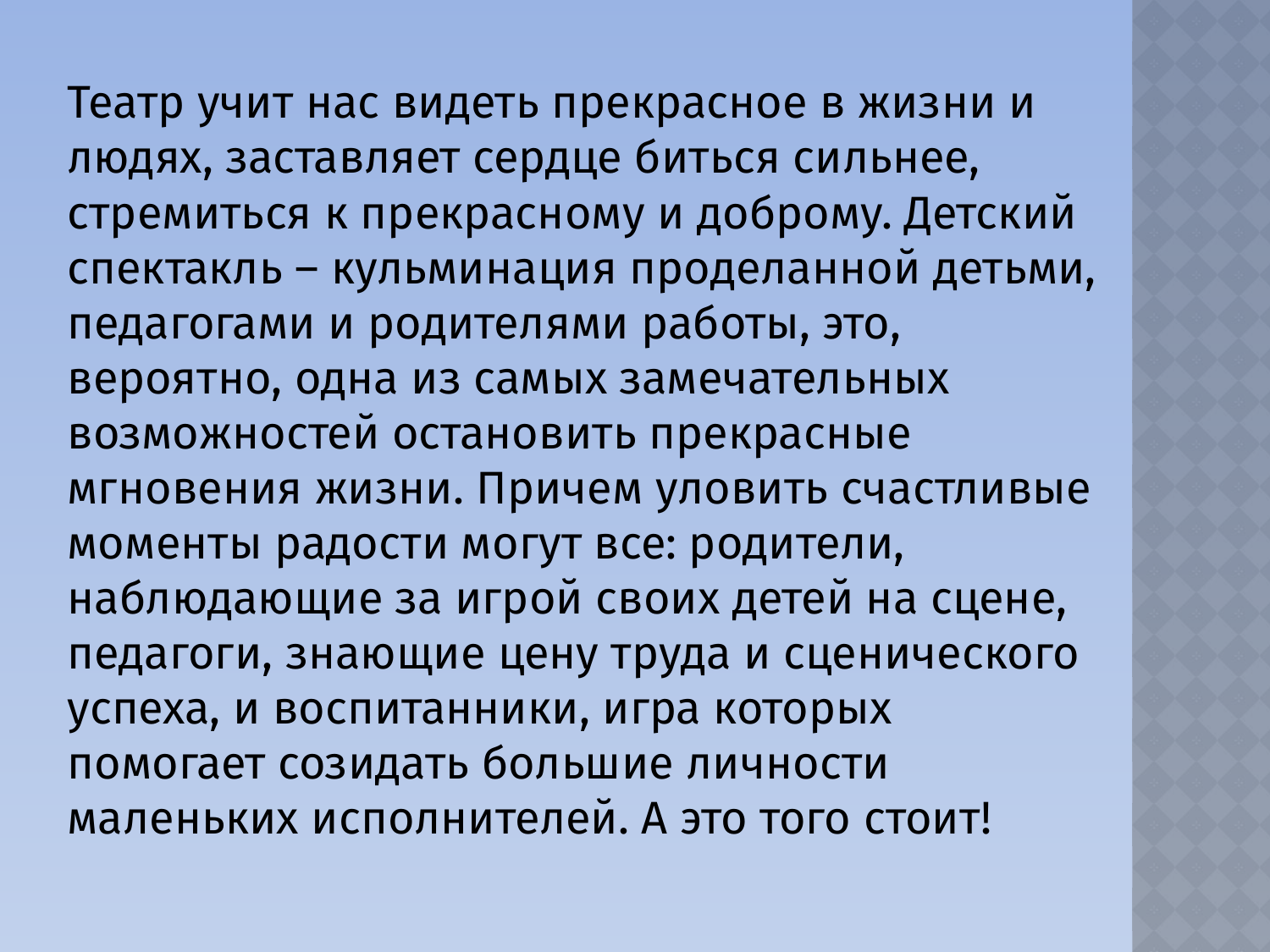

Театр учит нас видеть прекрасное в жизни и людях, заставляет сердце биться сильнее, стремиться к прекрасному и доброму. Детский спектакль – кульминация проделанной детьми, педагогами и родителями работы, это, вероятно, одна из самых замечательных возможностей остановить прекрасные мгновения жизни. Причем уловить счастливые моменты радости могут все: родители, наблюдающие за игрой своих детей на сцене, педагоги, знающие цену труда и сценического успеха, и воспитанники, игра которых помогает созидать большие личности маленьких исполнителей. А это того стоит!